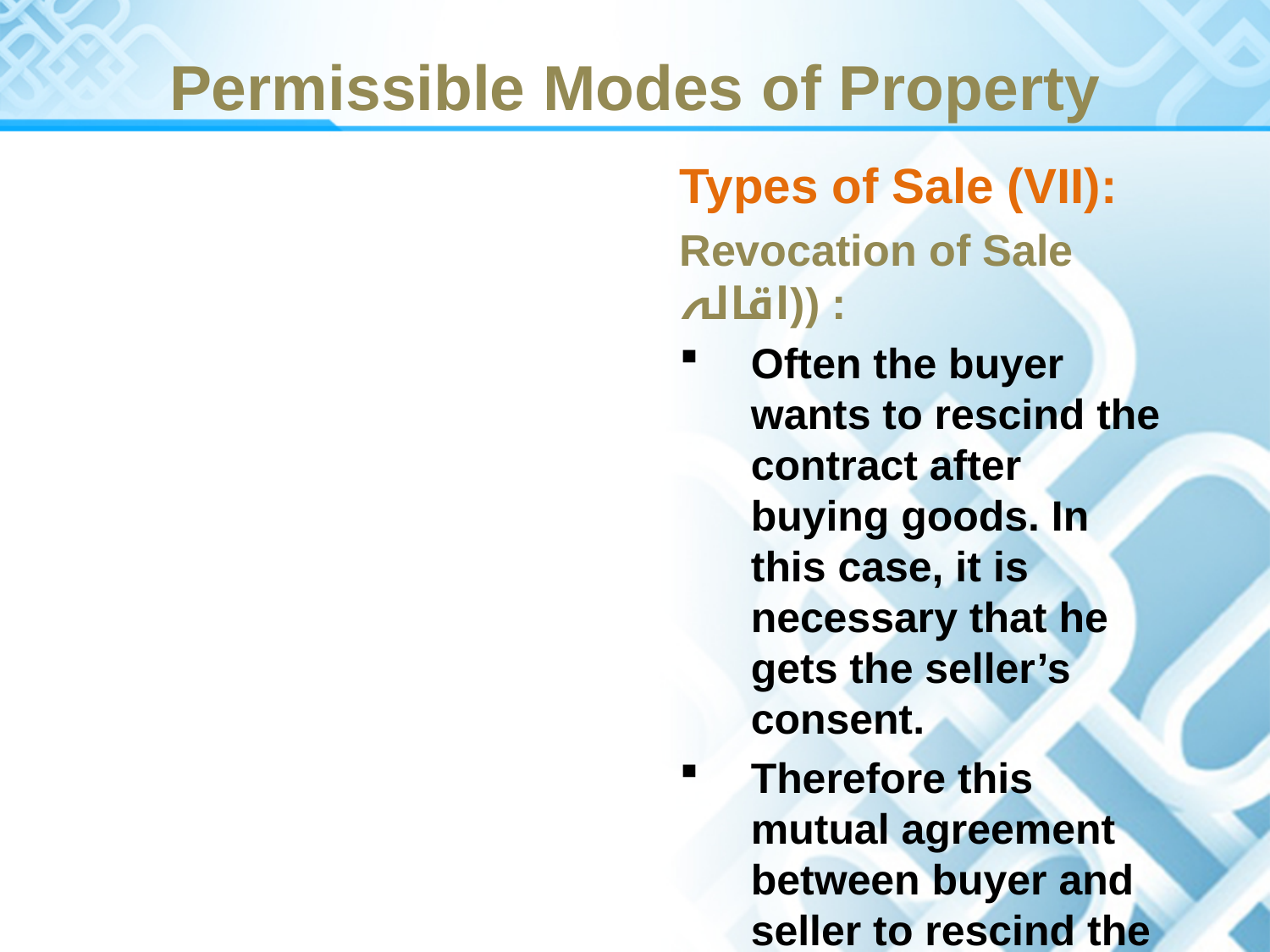

Permissible Modes of Property
Types of Sale (VII):
Revocation of Sale اقالہ)) :
Often the buyer wants to rescind the contract after buying goods. In this case, it is necessary that he gets the seller’s consent.
Therefore this mutual agreement between buyer and seller to rescind the contract is called “Iqala”.